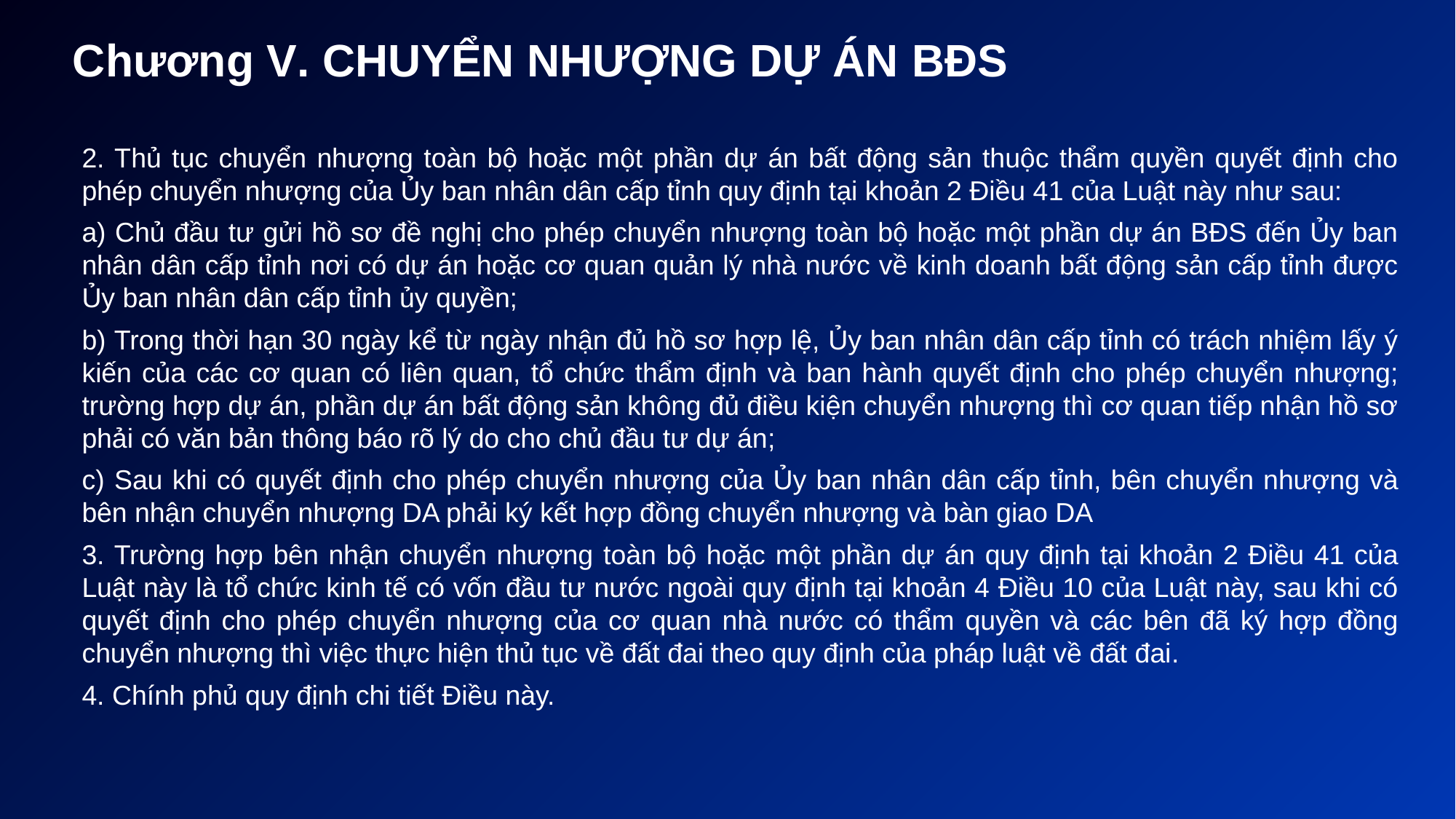

# Chương V. CHUYỂN NHƯỢNG DỰ ÁN BĐS
2. Thủ tục chuyển nhượng toàn bộ hoặc một phần dự án bất động sản thuộc thẩm quyền quyết định cho phép chuyển nhượng của Ủy ban nhân dân cấp tỉnh quy định tại khoản 2 Điều 41 của Luật này như sau:
a) Chủ đầu tư gửi hồ sơ đề nghị cho phép chuyển nhượng toàn bộ hoặc một phần dự án BĐS đến Ủy ban nhân dân cấp tỉnh nơi có dự án hoặc cơ quan quản lý nhà nước về kinh doanh bất động sản cấp tỉnh được Ủy ban nhân dân cấp tỉnh ủy quyền;
b) Trong thời hạn 30 ngày kể từ ngày nhận đủ hồ sơ hợp lệ, Ủy ban nhân dân cấp tỉnh có trách nhiệm lấy ý kiến của các cơ quan có liên quan, tổ chức thẩm định và ban hành quyết định cho phép chuyển nhượng; trường hợp dự án, phần dự án bất động sản không đủ điều kiện chuyển nhượng thì cơ quan tiếp nhận hồ sơ phải có văn bản thông báo rõ lý do cho chủ đầu tư dự án;
c) Sau khi có quyết định cho phép chuyển nhượng của Ủy ban nhân dân cấp tỉnh, bên chuyển nhượng và bên nhận chuyển nhượng DA phải ký kết hợp đồng chuyển nhượng và bàn giao DA
3. Trường hợp bên nhận chuyển nhượng toàn bộ hoặc một phần dự án quy định tại khoản 2 Điều 41 của Luật này là tổ chức kinh tế có vốn đầu tư nước ngoài quy định tại khoản 4 Điều 10 của Luật này, sau khi có quyết định cho phép chuyển nhượng của cơ quan nhà nước có thẩm quyền và các bên đã ký hợp đồng chuyển nhượng thì việc thực hiện thủ tục về đất đai theo quy định của pháp luật về đất đai.
4. Chính phủ quy định chi tiết Điều này.